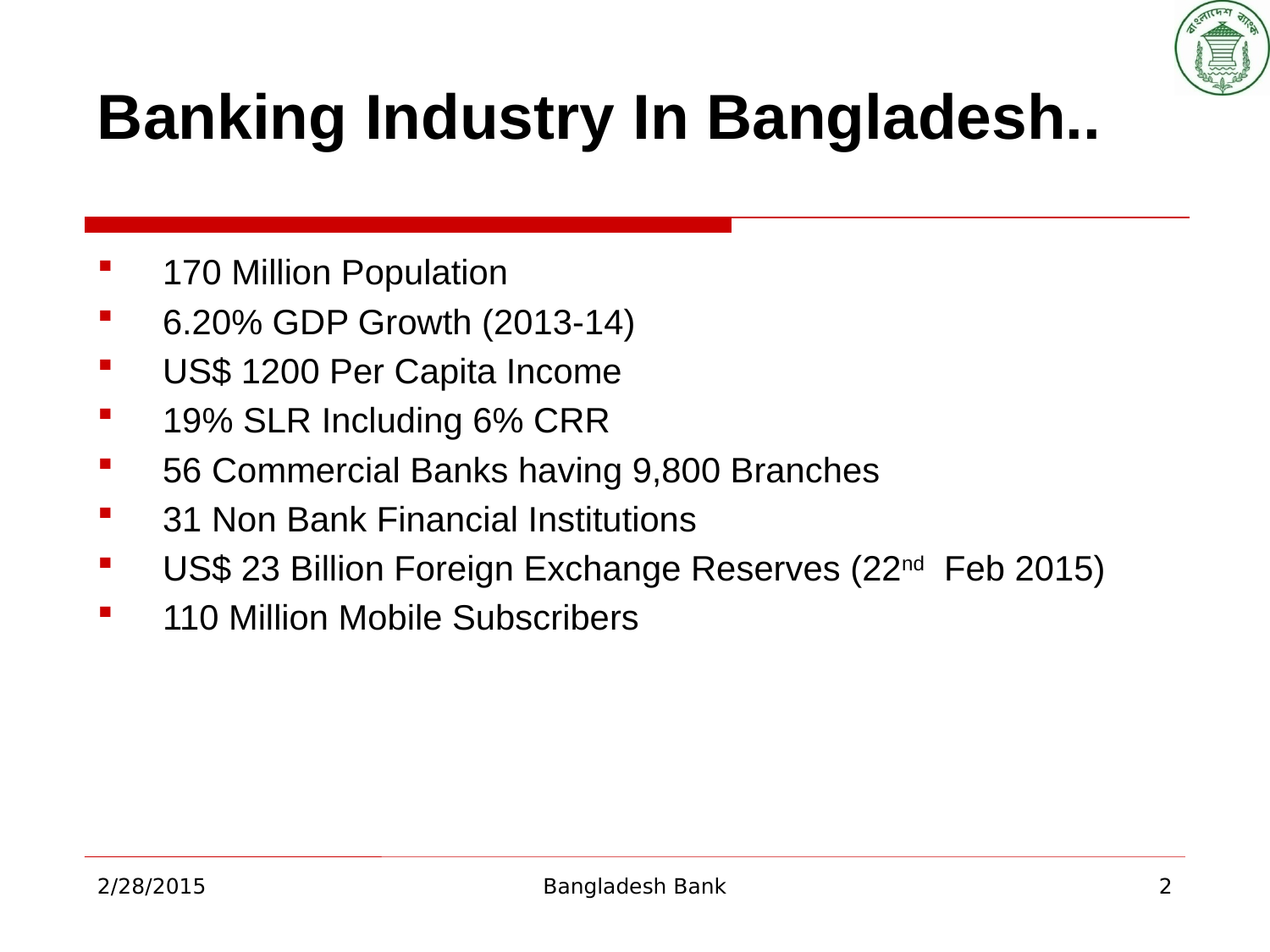

# Banking Industry In Bangladesh..
170 Million Population
6.20% GDP Growth (2013-14)
US$ 1200 Per Capita Income
19% SLR Including 6% CRR
56 Commercial Banks having 9,800 Branches
31 Non Bank Financial Institutions
US$ 23 Billion Foreign Exchange Reserves (22nd  Feb 2015)
110 Million Mobile Subscribers
2/28/2015
Bangladesh Bank
2